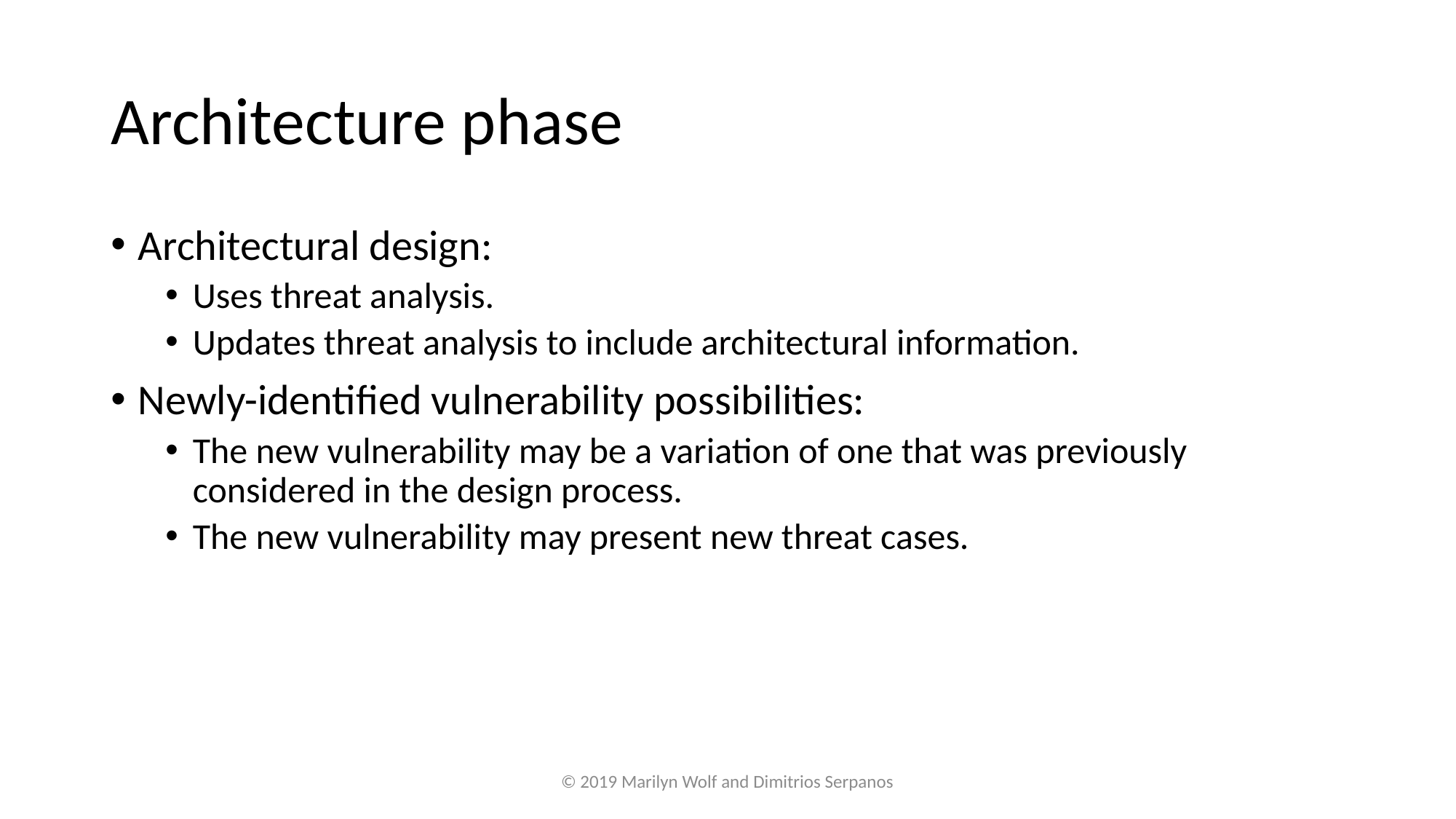

# Architecture phase
Architectural design:
Uses threat analysis.
Updates threat analysis to include architectural information.
Newly-identified vulnerability possibilities:
The new vulnerability may be a variation of one that was previously considered in the design process.
The new vulnerability may present new threat cases.

© 2019 Marilyn Wolf and Dimitrios Serpanos